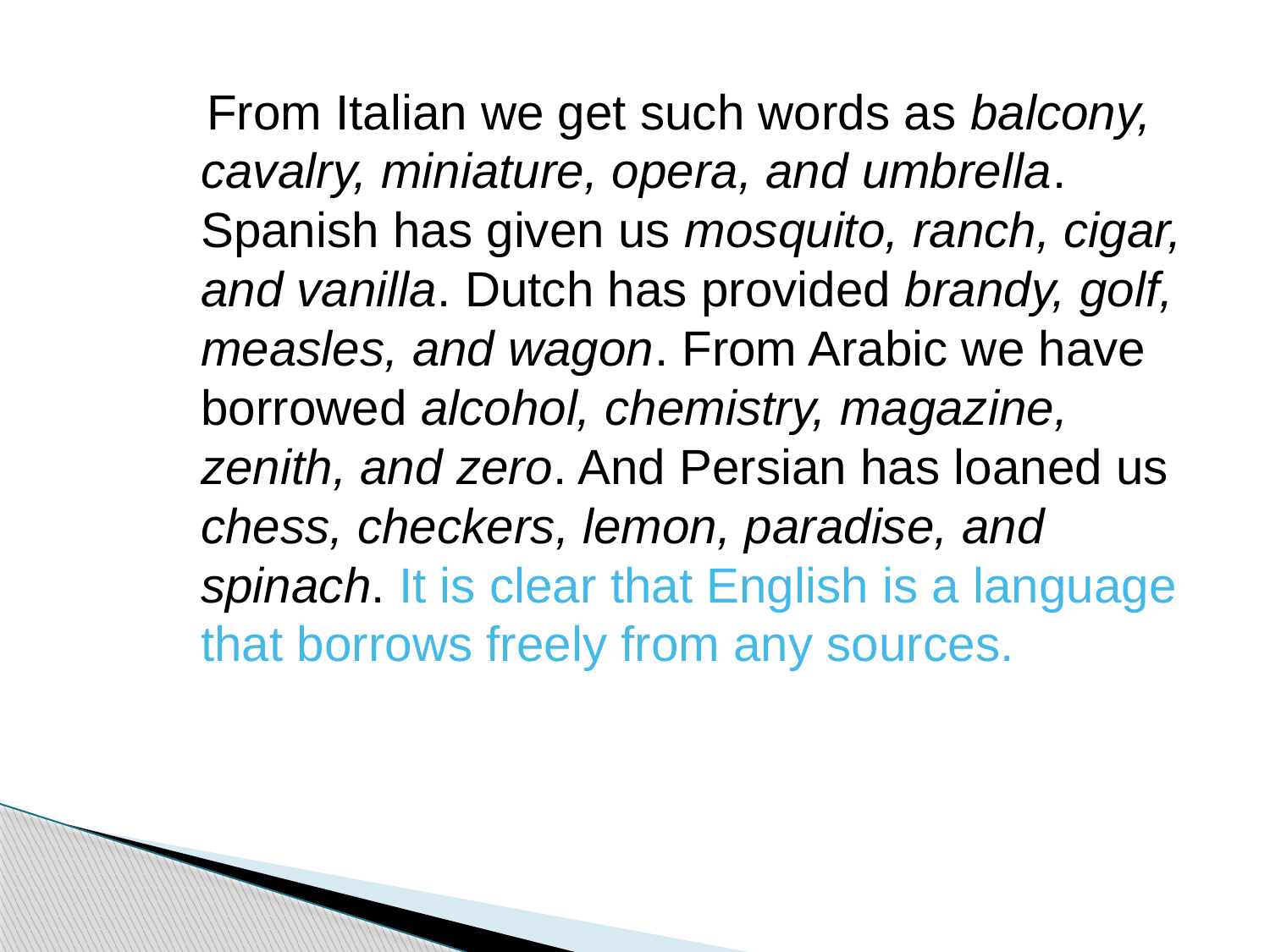

From Italian we get such words as balcony, cavalry, miniature, opera, and umbrella. Spanish has given us mosquito, ranch, cigar, and vanilla. Dutch has provided brandy, golf, measles, and wagon. From Arabic we have borrowed alcohol, chemistry, magazine, zenith, and zero. And Persian has loaned us chess, checkers, lemon, paradise, and spinach. It is clear that English is a language that borrows freely from any sources.